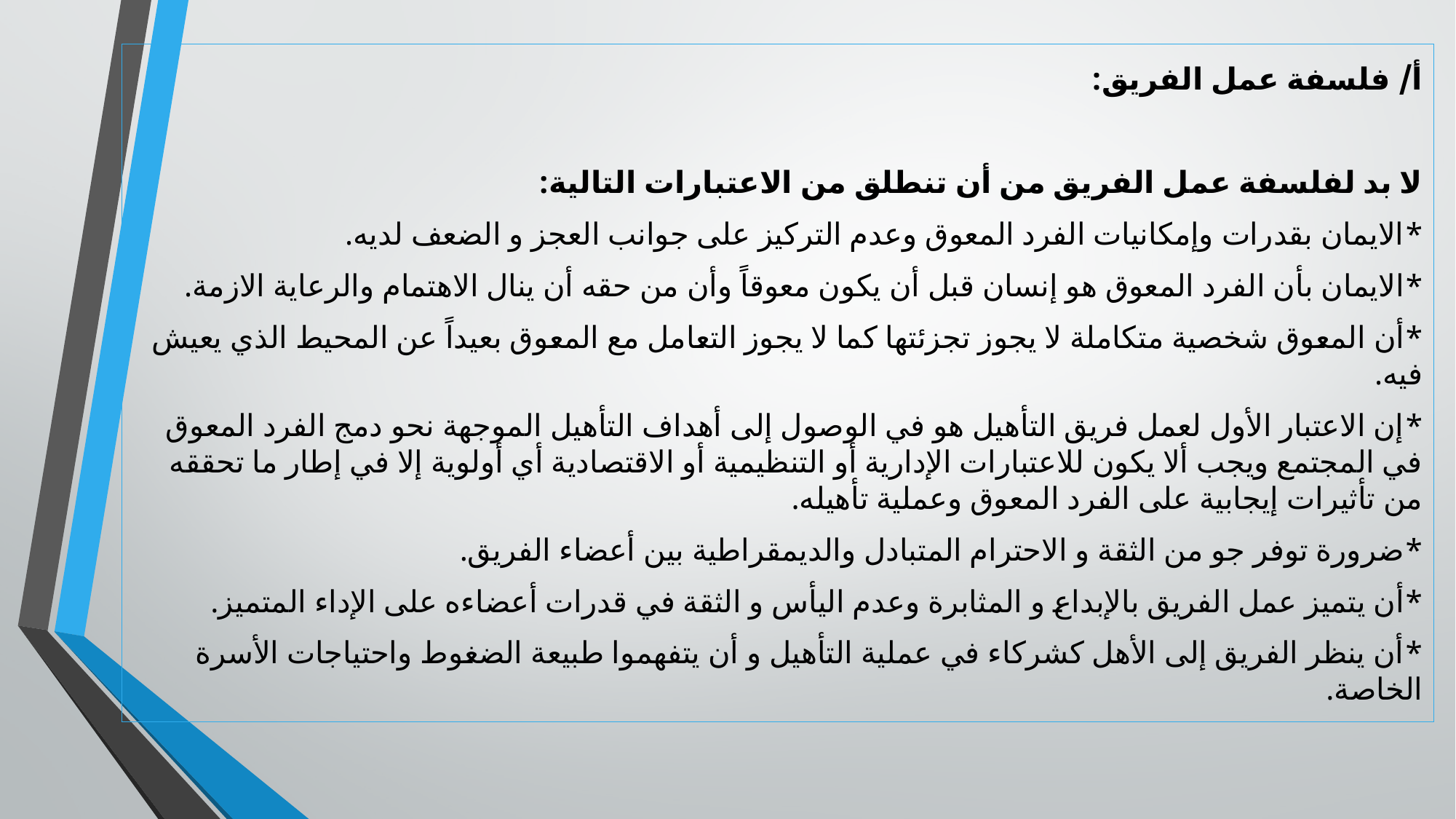

أ/ فلسفة عمل الفريق:

لا بد لفلسفة عمل الفريق من أن تنطلق من الاعتبارات التالية:
*الايمان بقدرات وإمكانيات الفرد المعوق وعدم التركيز على جوانب العجز و الضعف لديه.
*الايمان بأن الفرد المعوق هو إنسان قبل أن يكون معوقاً وأن من حقه أن ينال الاهتمام والرعاية الازمة.
*أن المعوق شخصية متكاملة لا يجوز تجزئتها كما لا يجوز التعامل مع المعوق بعيداً عن المحيط الذي يعيش فيه.
*إن الاعتبار الأول لعمل فريق التأهيل هو في الوصول إلى أهداف التأهيل الموجهة نحو دمج الفرد المعوق في المجتمع ويجب ألا يكون للاعتبارات الإدارية أو التنظيمية أو الاقتصادية أي أولوية إلا في إطار ما تحققه من تأثيرات إيجابية على الفرد المعوق وعملية تأهيله.
*ضرورة توفر جو من الثقة و الاحترام المتبادل والديمقراطية بين أعضاء الفريق.
*أن يتميز عمل الفريق بالإبداع و المثابرة وعدم اليأس و الثقة في قدرات أعضاءه على الإداء المتميز.
*أن ينظر الفريق إلى الأهل كشركاء في عملية التأهيل و أن يتفهموا طبيعة الضغوط واحتياجات الأسرة الخاصة.